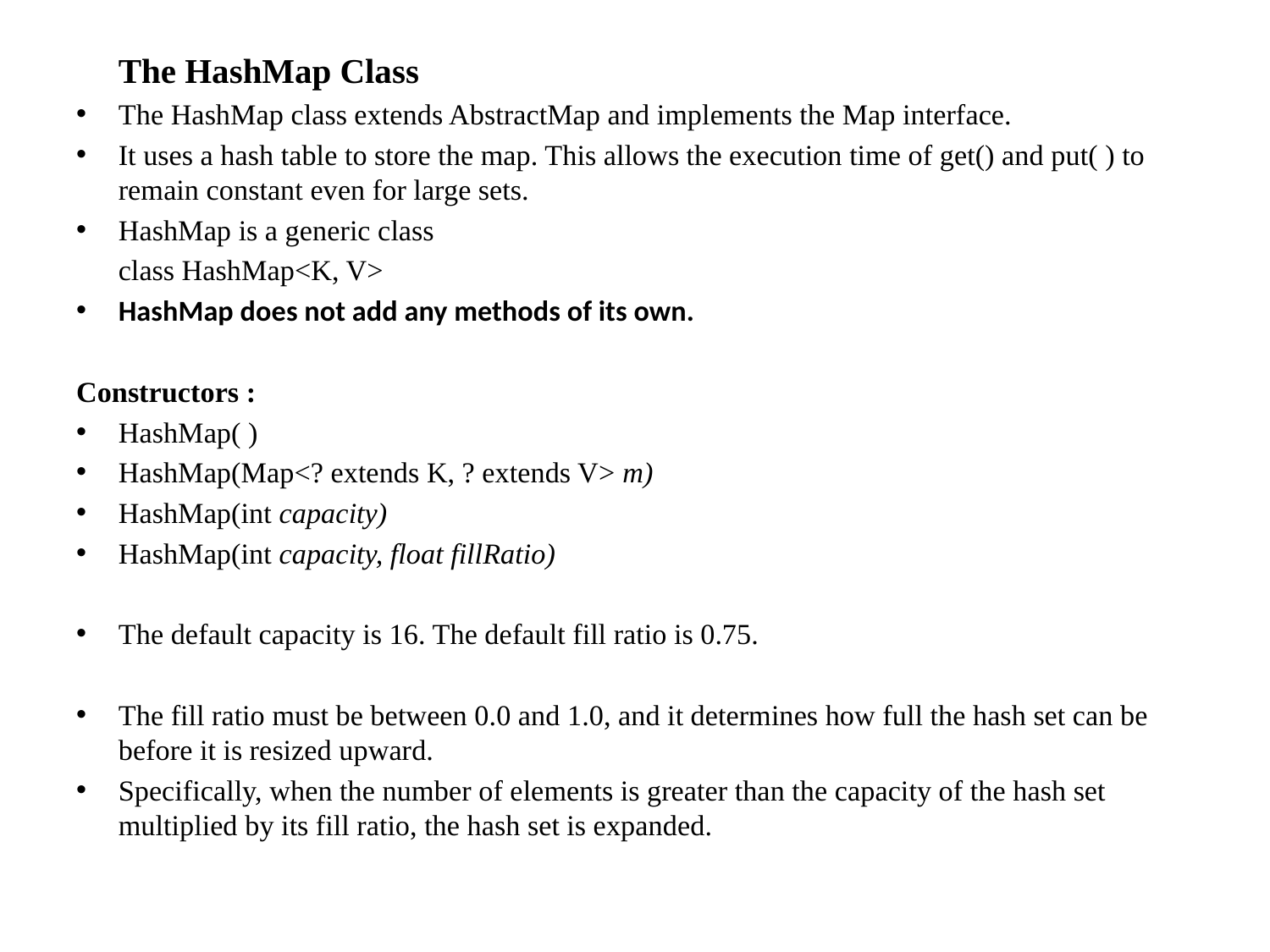

The HashMap Class
The HashMap class extends AbstractMap and implements the Map interface.
It uses a hash table to store the map. This allows the execution time of get() and put( ) to remain constant even for large sets.
HashMap is a generic class
				class HashMap<K, V>
HashMap does not add any methods of its own.

Constructors :
HashMap( )
HashMap(Map<? extends K, ? extends V> m)
HashMap(int capacity)
HashMap(int capacity, float fillRatio)

The default capacity is 16. The default fill ratio is 0.75.

The fill ratio must be between 0.0 and 1.0, and it determines how full the hash set can be before it is resized upward.
Specifically, when the number of elements is greater than the capacity of the hash set multiplied by its fill ratio, the hash set is expanded.